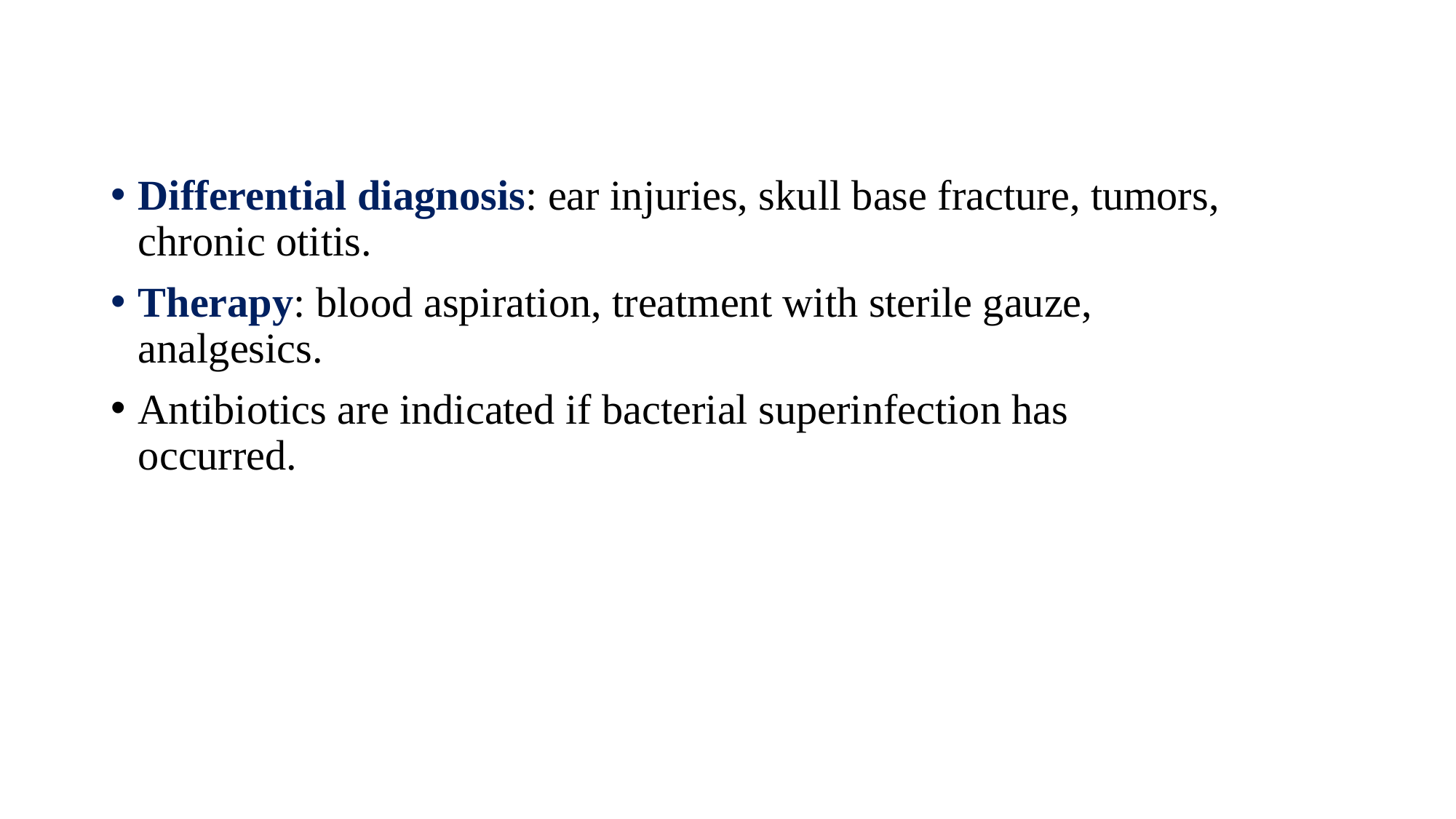

Differential diagnosis: ear injuries, skull base fracture, tumors, chronic otitis.
Therapy: blood aspiration, treatment with sterile gauze, analgesics.
Antibiotics are indicated if bacterial superinfection has occurred.